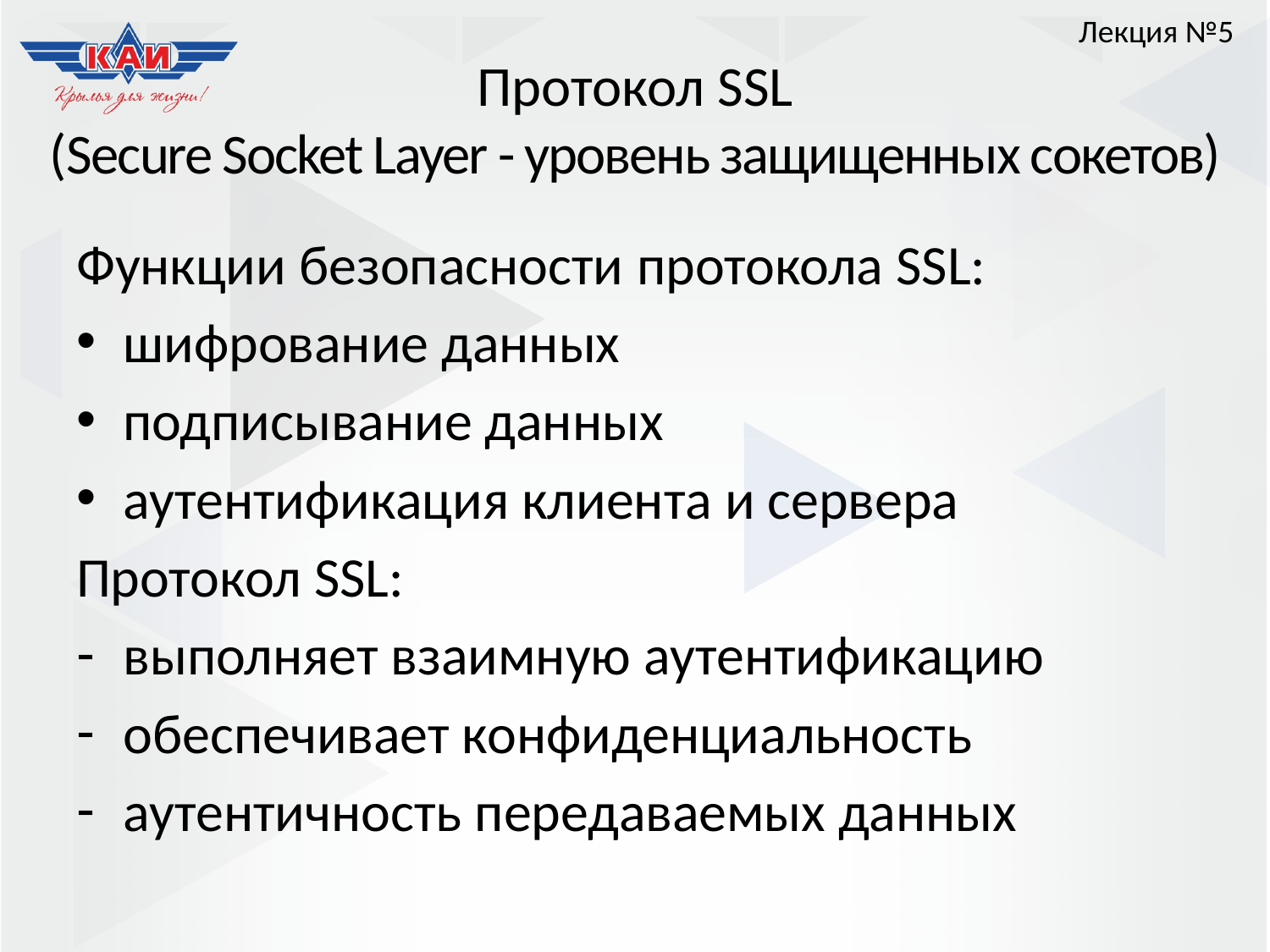

Лекция №5
# Протокол SSL (Secure Socket Layer - уровень защищенных сокетов)
Функции безопасности протокола SSL:
шифрование данных
подписывание данных
аутентификация клиента и сервера
Протокол SSL:
выполняет взаимную аутентификацию
обеспечивает конфиденциальность
аутентичность передаваемых данных